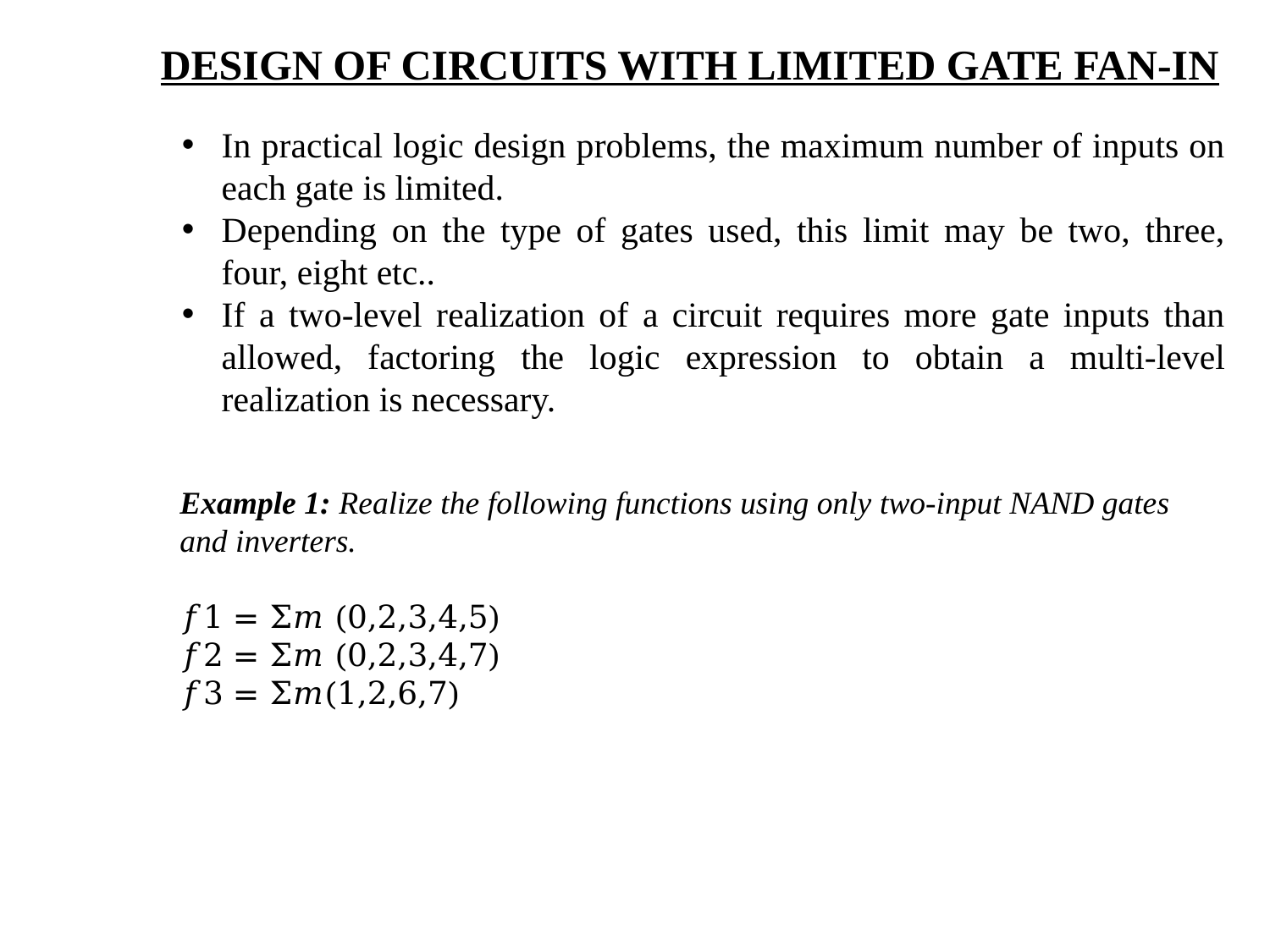

DESIGN OF CIRCUITS WITH LIMITED GATE FAN-IN
In practical logic design problems, the maximum number of inputs on each gate is limited.
Depending on the type of gates used, this limit may be two, three, four, eight etc..
If a two-level realization of a circuit requires more gate inputs than allowed, factoring the logic expression to obtain a multi-level realization is necessary.
Example 1: Realize the following functions using only two-input NAND gates and inverters.

𝑓1 = Σ𝑚 (0,2,3,4,5)
𝑓2 = Σ𝑚 (0,2,3,4,7)
𝑓3 = Σ𝑚(1,2,6,7)